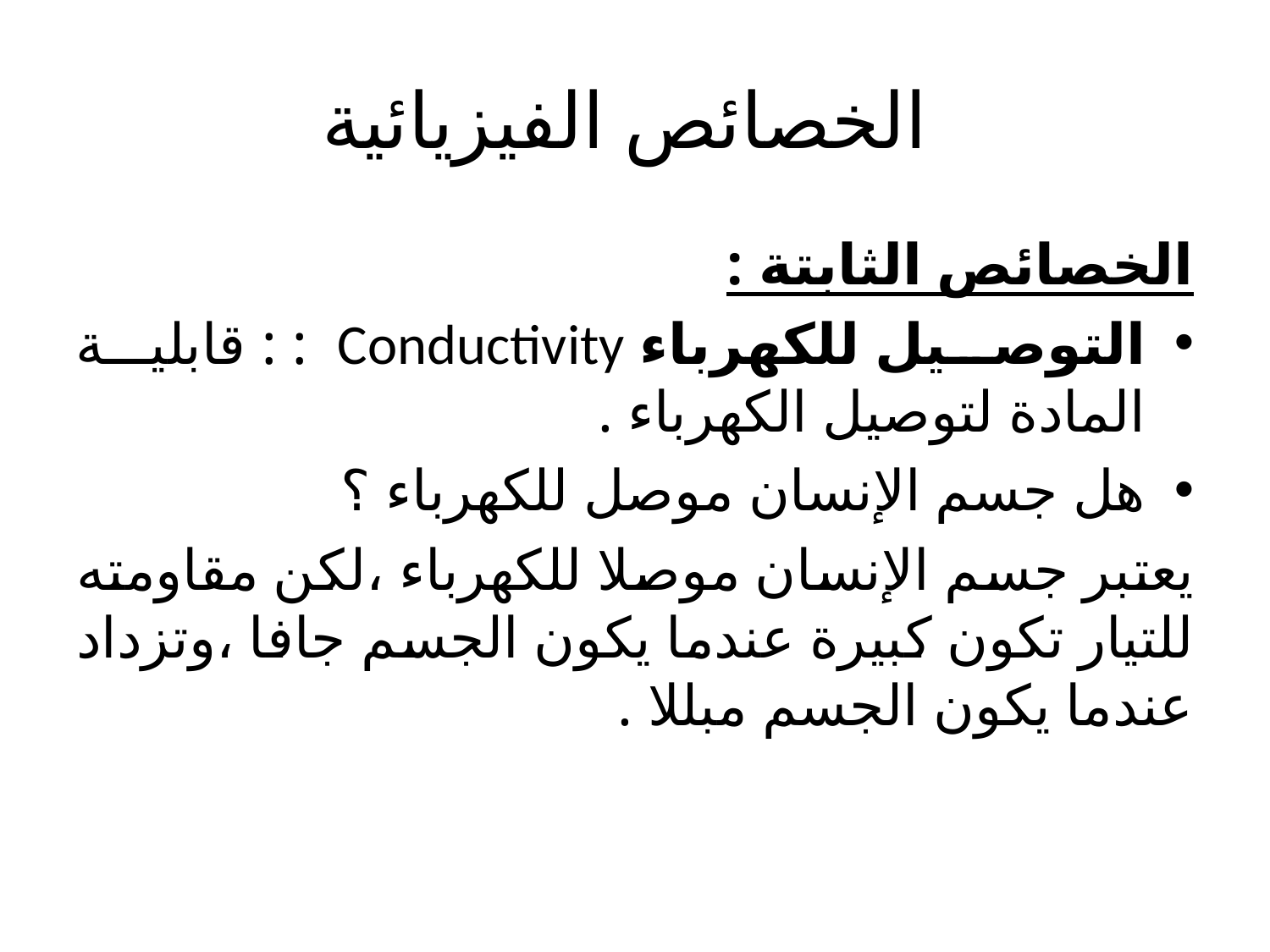

# الخصائص الفيزيائية
الخصائص الثابتة :
التوصيل للكهرباء Conductivity  : : قابلية المادة لتوصيل الكهرباء .
هل جسم الإنسان موصل للكهرباء ؟
يعتبر جسم الإنسان موصلا للكهرباء ،لكن مقاومته للتيار تكون كبيرة عندما يكون الجسم جافا ،وتزداد عندما يكون الجسم مبللا .